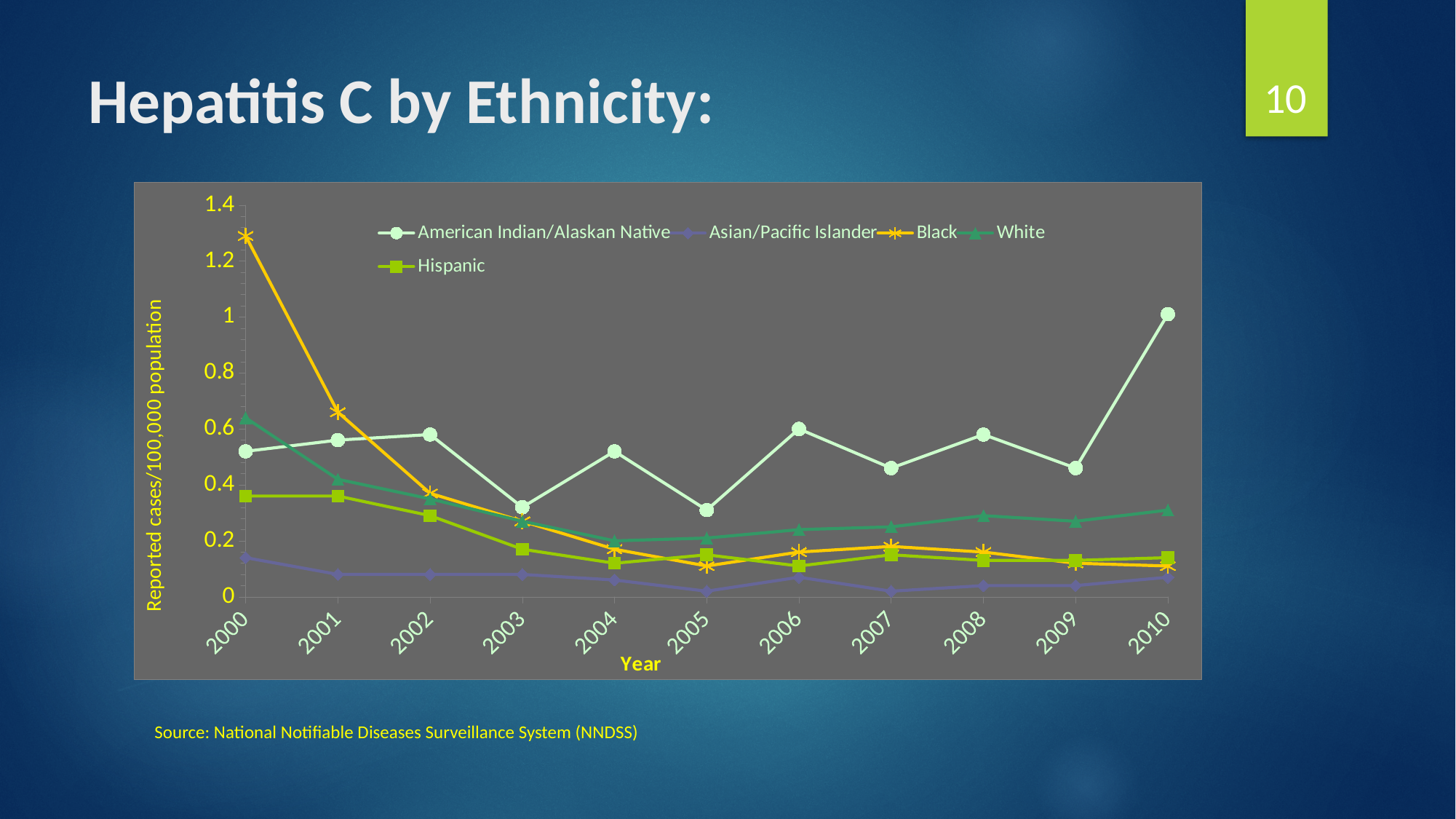

10
# Hepatitis C by Ethnicity:

### Chart

| Category | American Indian/Alaskan Native | Asian/Pacific Islander | Black | White | Hispanic |
|---|---|---|---|---|---|
| 2000 | 0.52 | 0.14 | 1.29 | 0.64 | 0.36 |
| 2001 | 0.56 | 0.08 | 0.66 | 0.42 | 0.36 |
| 2002 | 0.58 | 0.08 | 0.37 | 0.35 | 0.29 |
| 2003 | 0.32 | 0.08 | 0.27 | 0.27 | 0.17 |
| 2004 | 0.52 | 0.06 | 0.17 | 0.2 | 0.12 |
| 2005 | 0.31 | 0.02 | 0.11 | 0.21 | 0.15 |
| 2006 | 0.6 | 0.07 | 0.16 | 0.24 | 0.11 |
| 2007 | 0.46 | 0.02 | 0.18 | 0.25 | 0.15 |
| 2008 | 0.58 | 0.04 | 0.16 | 0.29 | 0.13 |
| 2009 | 0.46 | 0.04 | 0.12 | 0.27 | 0.13 |
| 2010 | 1.01 | 0.07 | 0.11 | 0.31 | 0.14 |
Source: National Notifiable Diseases Surveillance System (NNDSS)